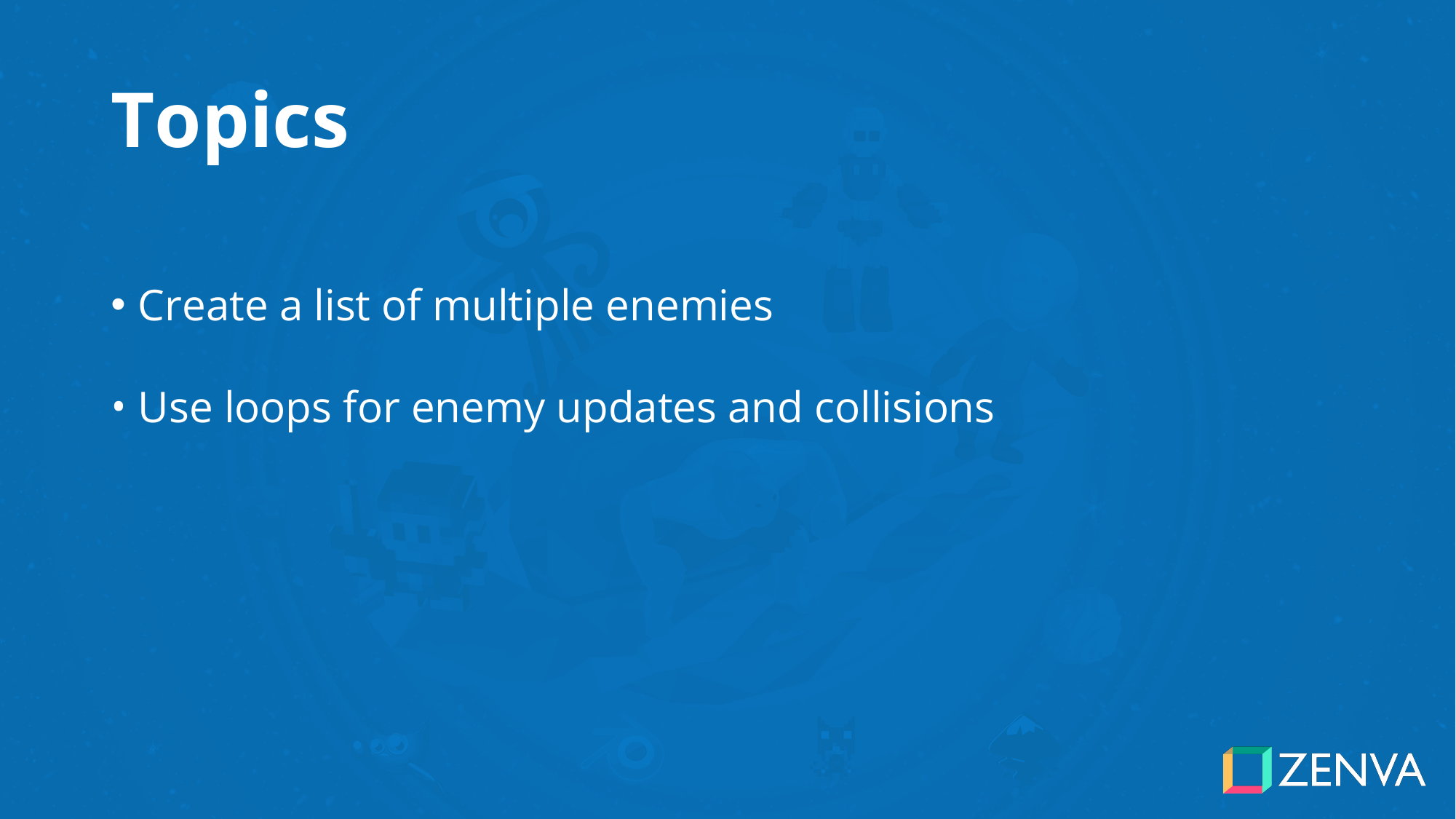

# Topics
Create a list of multiple enemies
Use loops for enemy updates and collisions